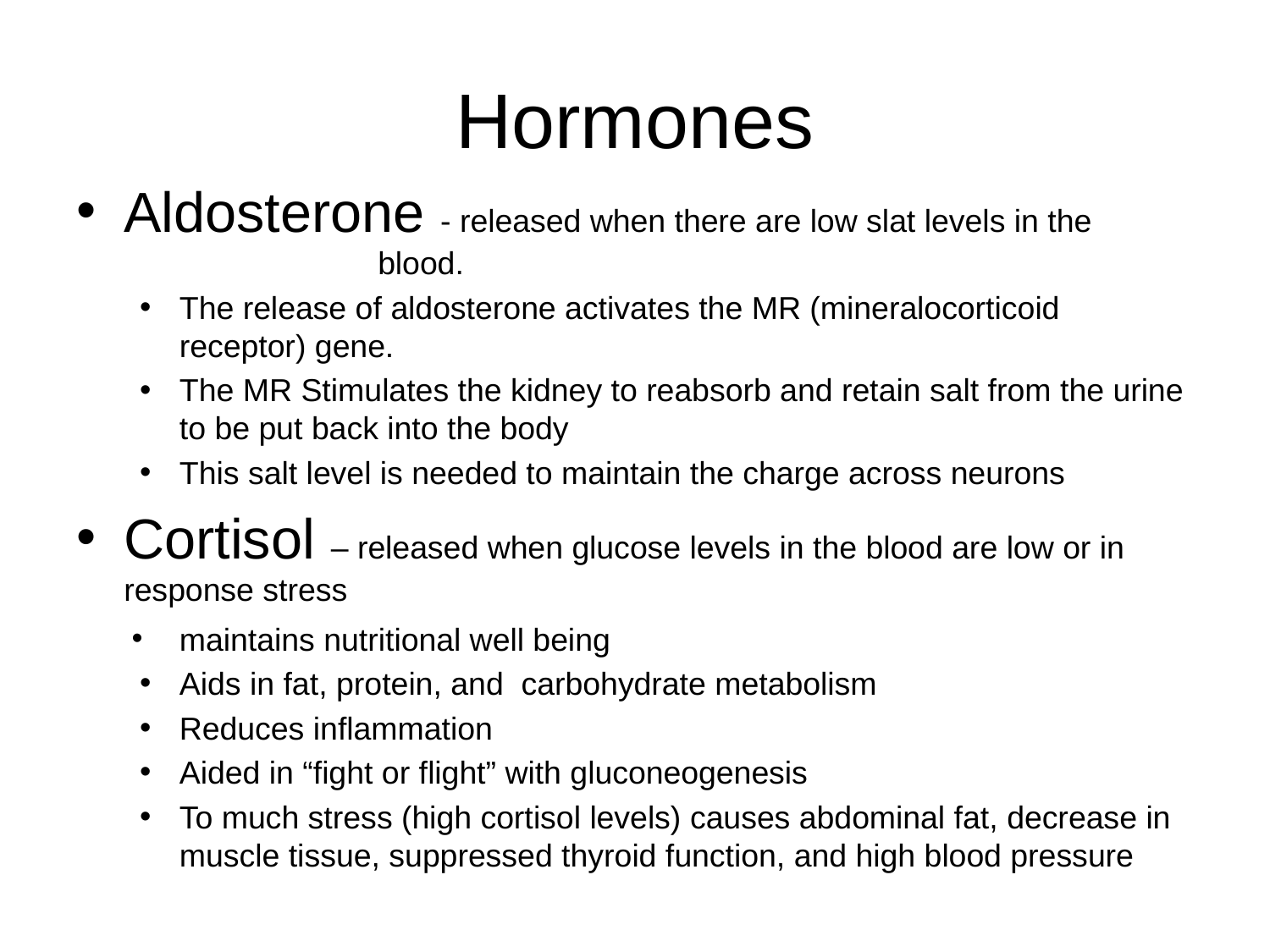

# Hormones
Aldosterone - released when there are low slat levels in the 			blood.
The release of aldosterone activates the MR (mineralocorticoid receptor) gene.
The MR Stimulates the kidney to reabsorb and retain salt from the urine to be put back into the body
This salt level is needed to maintain the charge across neurons
Cortisol – released when glucose levels in the blood are low or in response stress
maintains nutritional well being
Aids in fat, protein, and  carbohydrate metabolism
Reduces inflammation
Aided in “fight or flight” with gluconeogenesis
To much stress (high cortisol levels) causes abdominal fat, decrease in muscle tissue, suppressed thyroid function, and high blood pressure